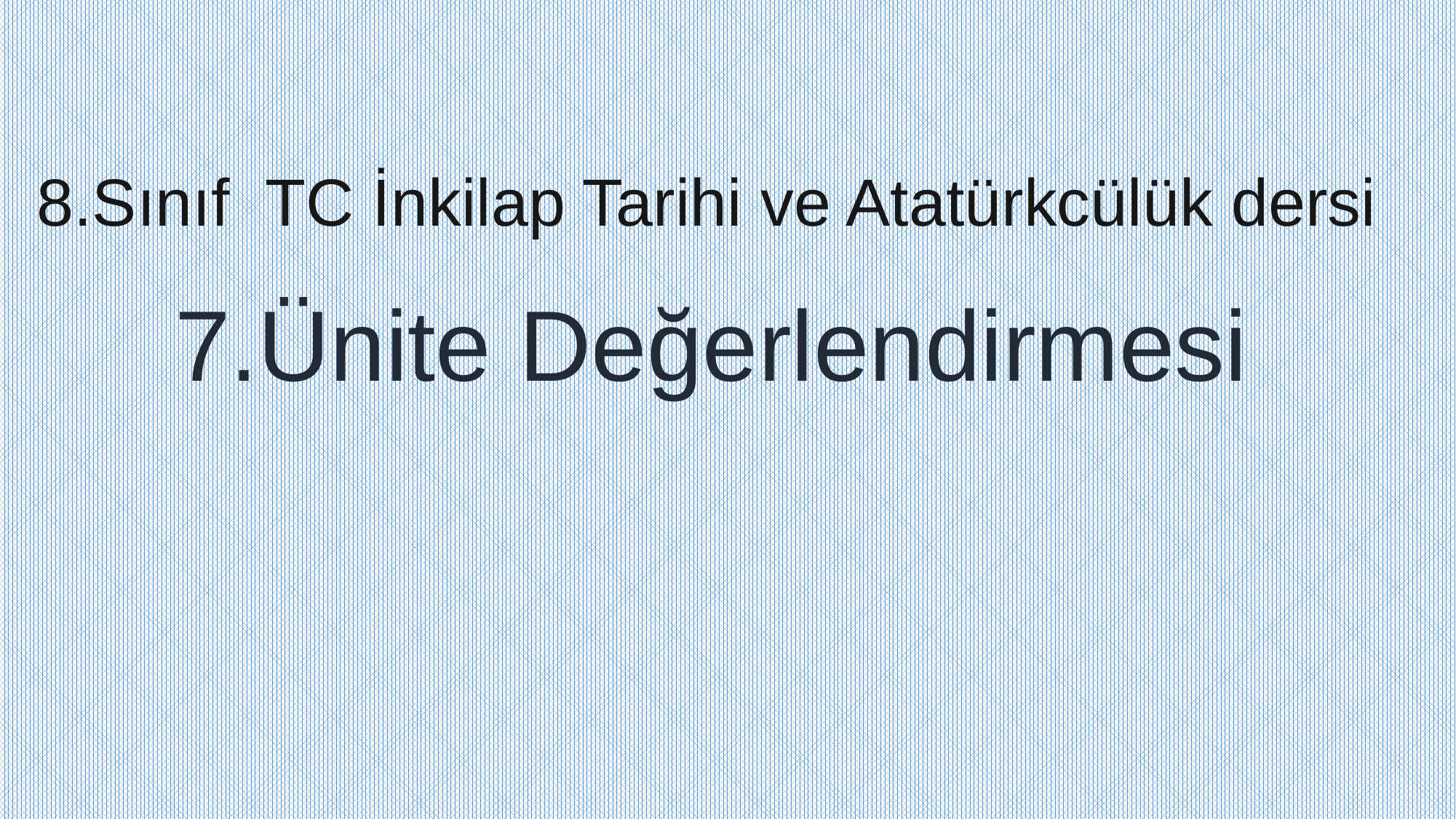

8.Sınıf  TC İnkilap Tarihi ve Atatürkcülük dersi
7.Ünite Değerlendirmesi